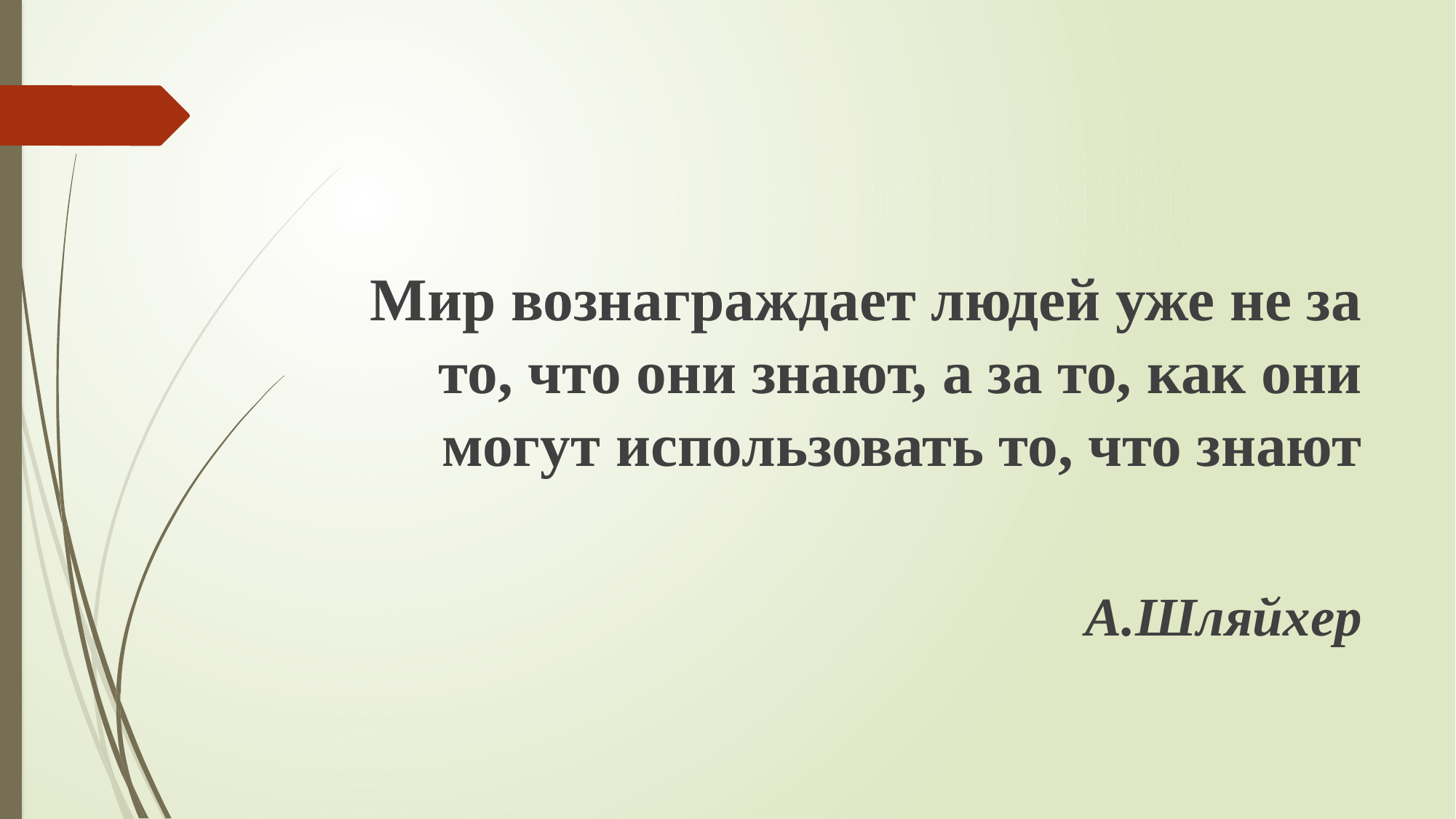

#
Мир вознаграждает людей уже не за то, что они знают, а за то, как они могут использовать то, что знают

А.Шляйхер